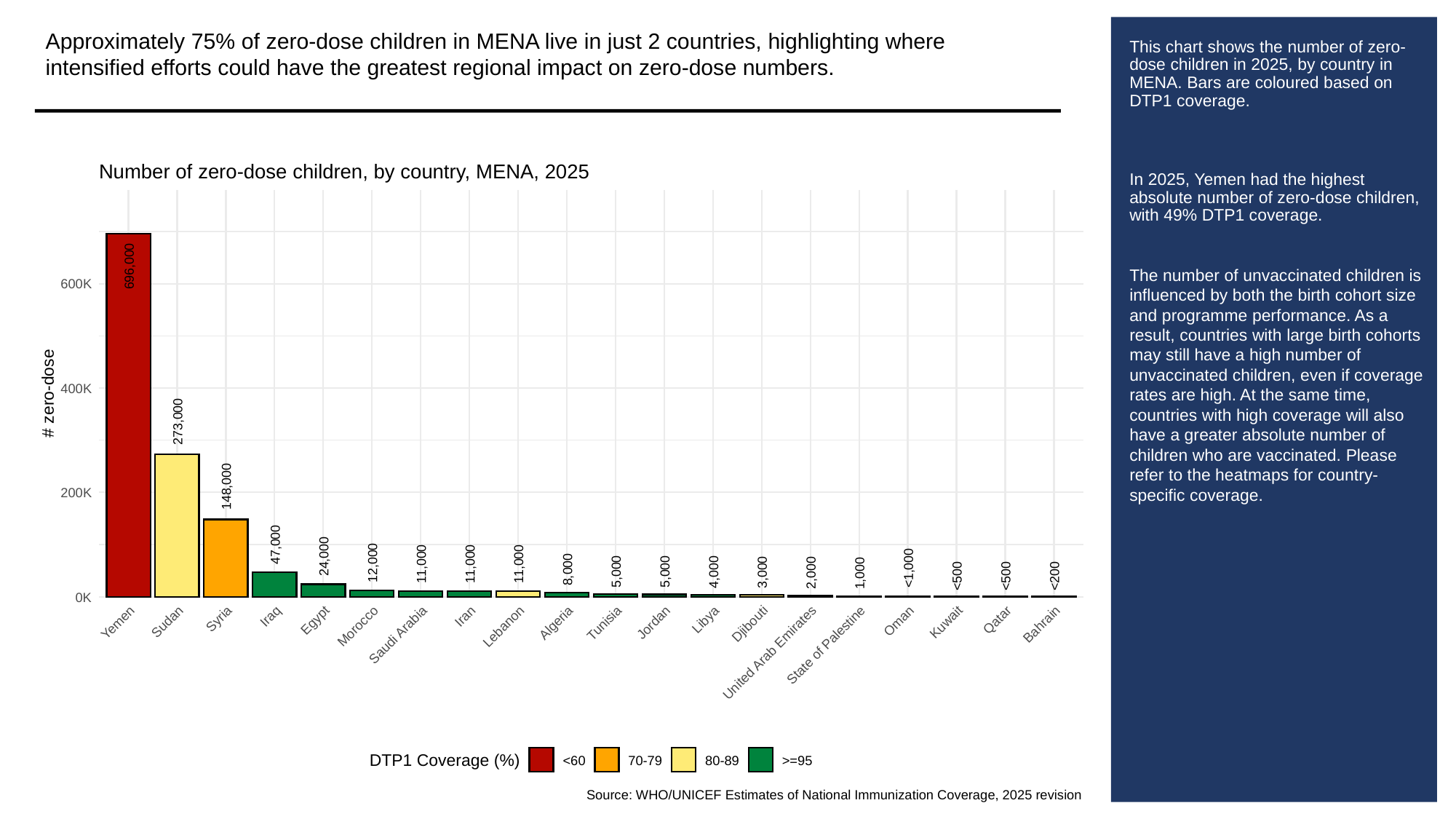

Approximately 75% of zero-dose children in MENA live in just 2 countries, highlighting where intensified efforts could have the greatest regional impact on zero-dose numbers.
# This chart shows the number of zero-dose children in 2025, by country in MENA. Bars are coloured based on DTP1 coverage.

In 2025, Yemen had the highest absolute number of zero-dose children, with 49% DTP1 coverage.

The number of unvaccinated children is influenced by both the birth cohort size and programme performance. As a result, countries with large birth cohorts may still have a high number of unvaccinated children, even if coverage rates are high. At the same time, countries with high coverage will also have a greater absolute number of children who are vaccinated. Please refer to the heatmaps for country-specific coverage.

Number of zero-dose children, by country, MENA, 2025

696,000
600K

400K
# zero-dose

273,000

148,000
200K

47,000

24,000
12,000
11,000
11,000
11,000
<1,000
8,000
5,000
5,000
4,000
3,000
2,000
1,000
<500
<500
<200

0K

Iraq
Iran
Syria
Libya
Qatar
Egypt
Oman
Sudan
Kuwait
Jordan
Yemen
Algeria
Tunisia
Djibouti
Bahrain
Morocco
Lebanon
Saudi Arabia
State of Palestine
United Arab Emirates

DTP1 Coverage (%)
<60
70-79
80-89
>=95
Source: WHO/UNICEF Estimates of National Immunization Coverage, 2025 revision